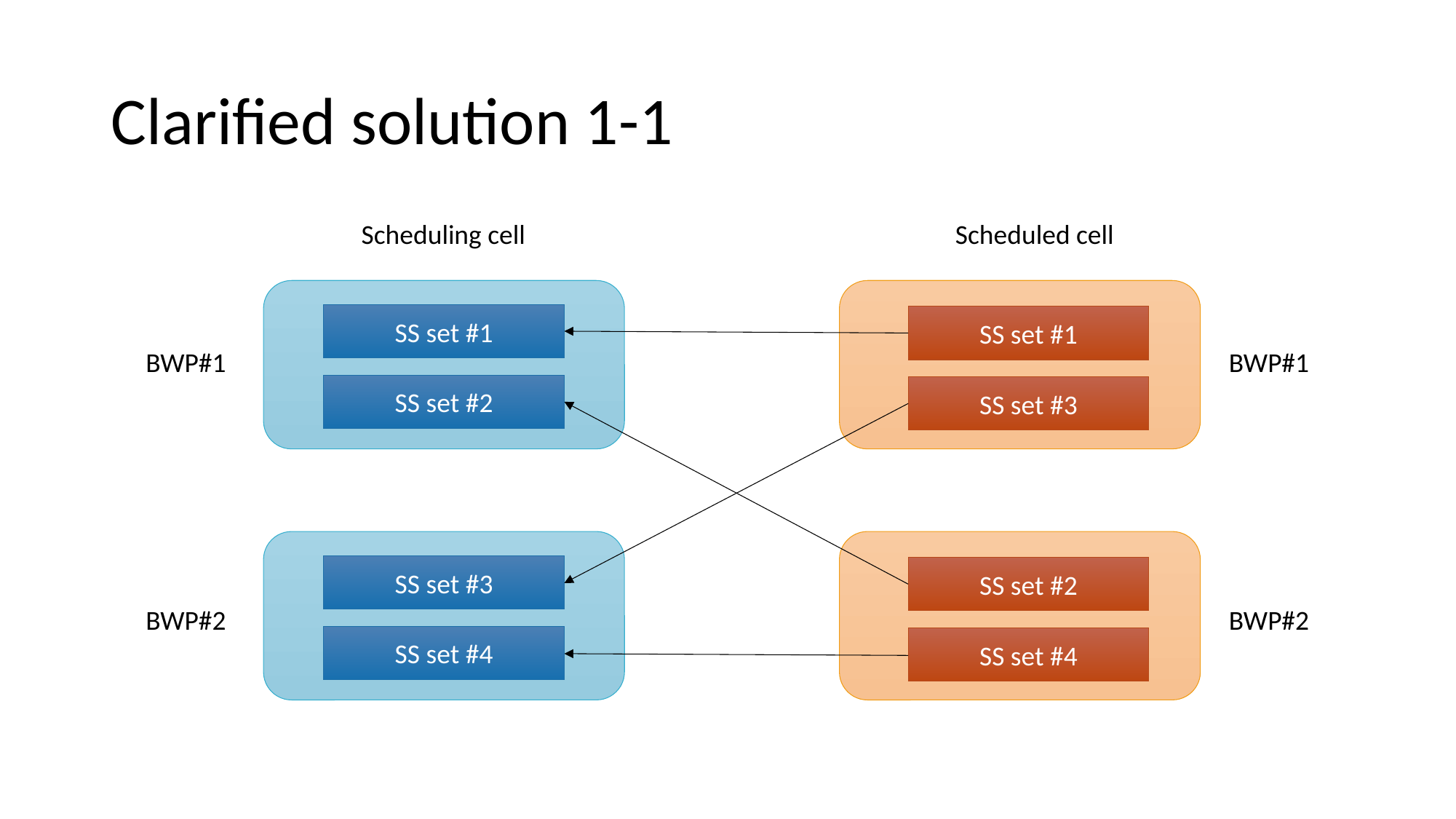

# Clarified solution 1-1
Scheduling cell
Scheduled cell

SS set #1
SS set #1
BWP#1
BWP#1
SS set #2
SS set #3

SS set #3
SS set #2
BWP#2
BWP#2
SS set #4
SS set #4